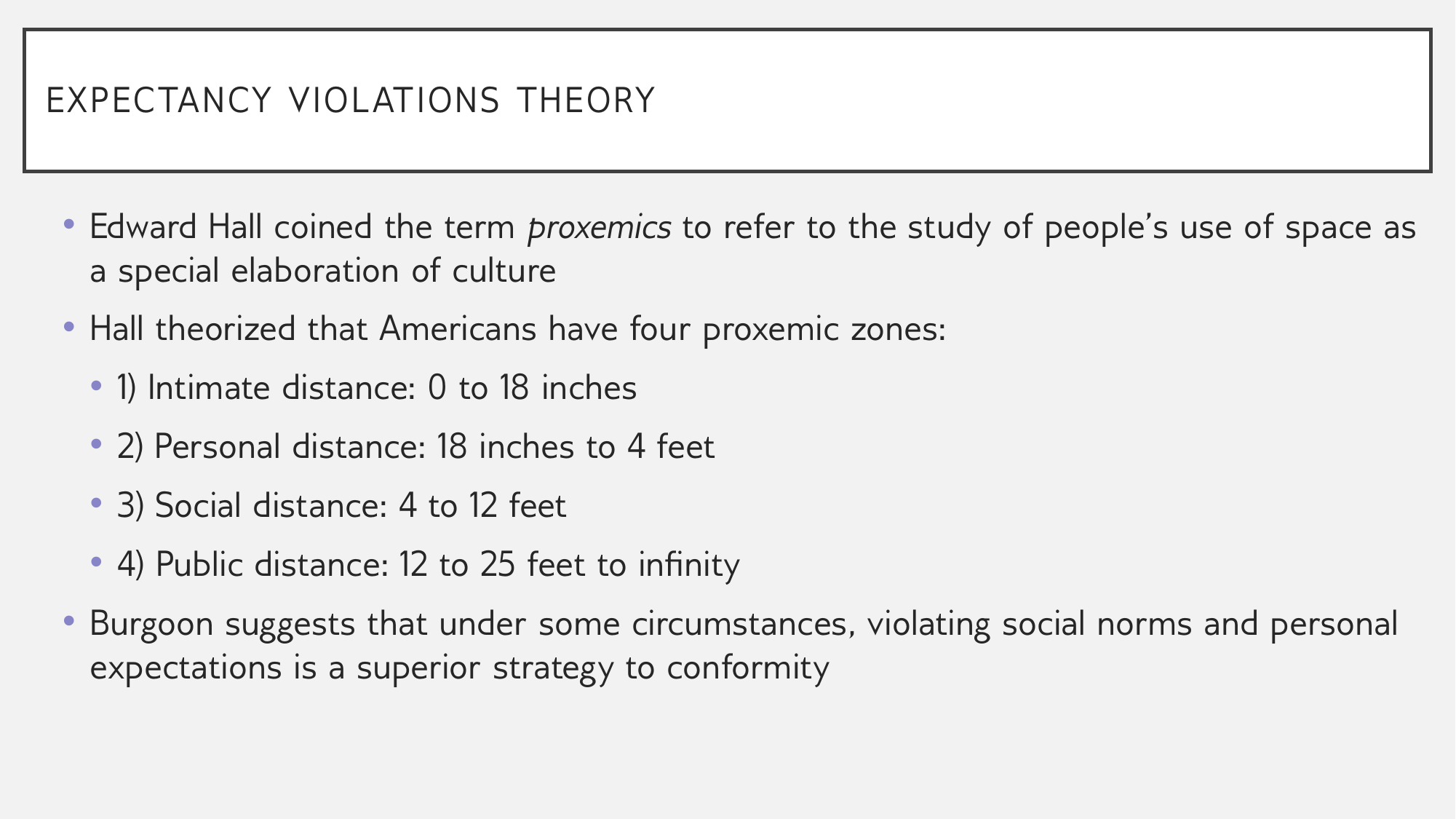

# Expectancy Violations Theory
Edward Hall coined the term proxemics to refer to the study of people’s use of space as a special elaboration of culture
Hall theorized that Americans have four proxemic zones:
1) Intimate distance: 0 to 18 inches
2) Personal distance: 18 inches to 4 feet
3) Social distance: 4 to 12 feet
4) Public distance: 12 to 25 feet to infinity
Burgoon suggests that under some circumstances, violating social norms and personal expectations is a superior strategy to conformity